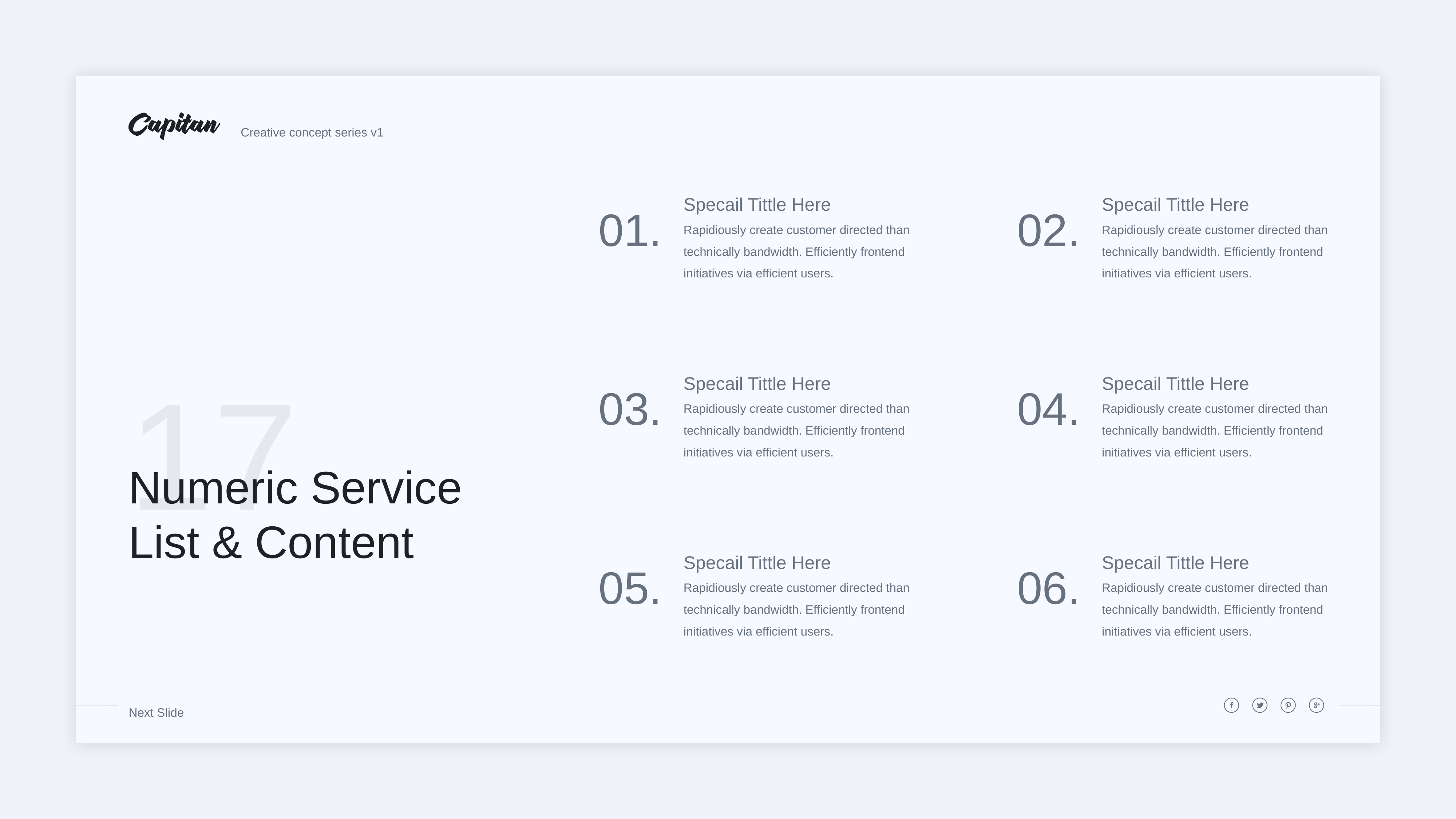

Specail Tittle Here
Rapidiously create customer directed than
technically bandwidth. Efficiently frontend
initiatives via efficient users.
Specail Tittle Here
Rapidiously create customer directed than
technically bandwidth. Efficiently frontend
initiatives via efficient users.
01.
02.
17
Specail Tittle Here
Rapidiously create customer directed than
technically bandwidth. Efficiently frontend
initiatives via efficient users.
Specail Tittle Here
Rapidiously create customer directed than
technically bandwidth. Efficiently frontend
initiatives via efficient users.
03.
04.
Numeric Service
List & Content
Specail Tittle Here
Rapidiously create customer directed than
technically bandwidth. Efficiently frontend
initiatives via efficient users.
Specail Tittle Here
Rapidiously create customer directed than
technically bandwidth. Efficiently frontend
initiatives via efficient users.
05.
06.